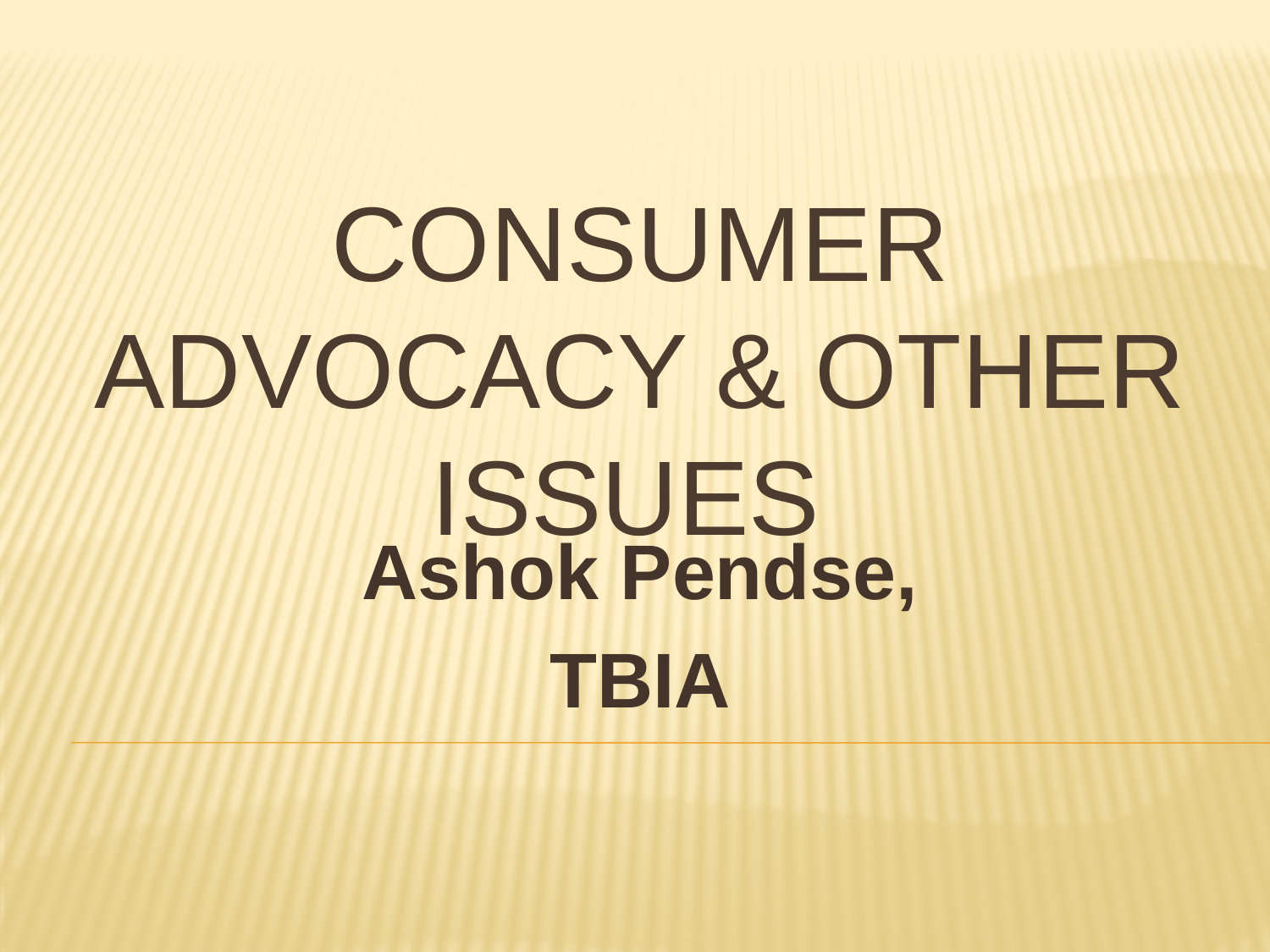

# Consumer advocacy & other issues
Ashok Pendse,
TBIA